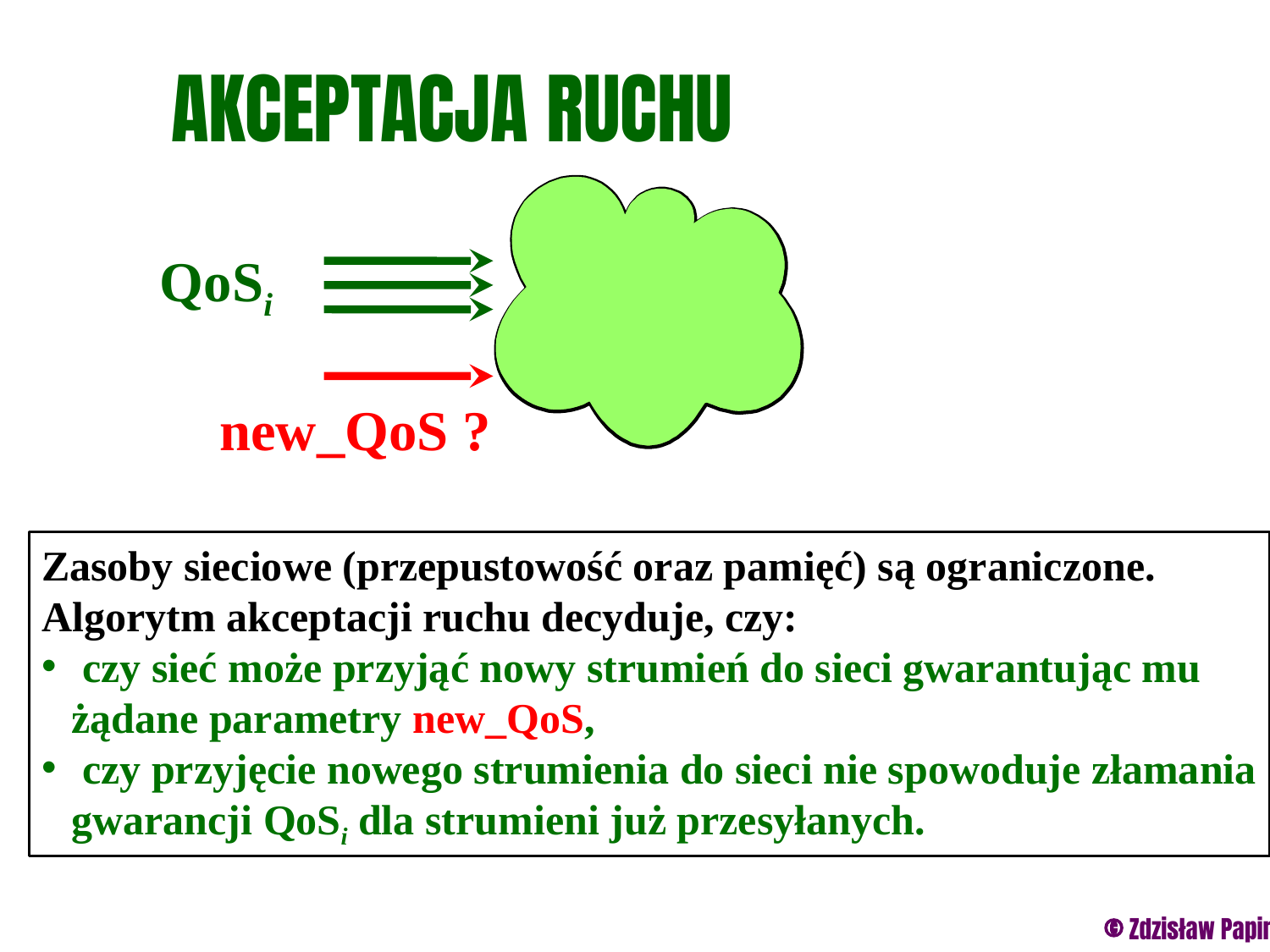

AKCEPTACJA RUCHU

QoSi

new_QoS ?
Zasoby sieciowe (przepustowość oraz pamięć) są ograniczone.
Algorytm akceptacji ruchu decyduje, czy:
 czy sieć może przyjąć nowy strumień do sieci gwarantując mu
żądane parametry new_QoS,
 czy przyjęcie nowego strumienia do sieci nie spowoduje złamania
gwarancji QoSi dla strumieni już przesyłanych.
© Zdzisław Papir